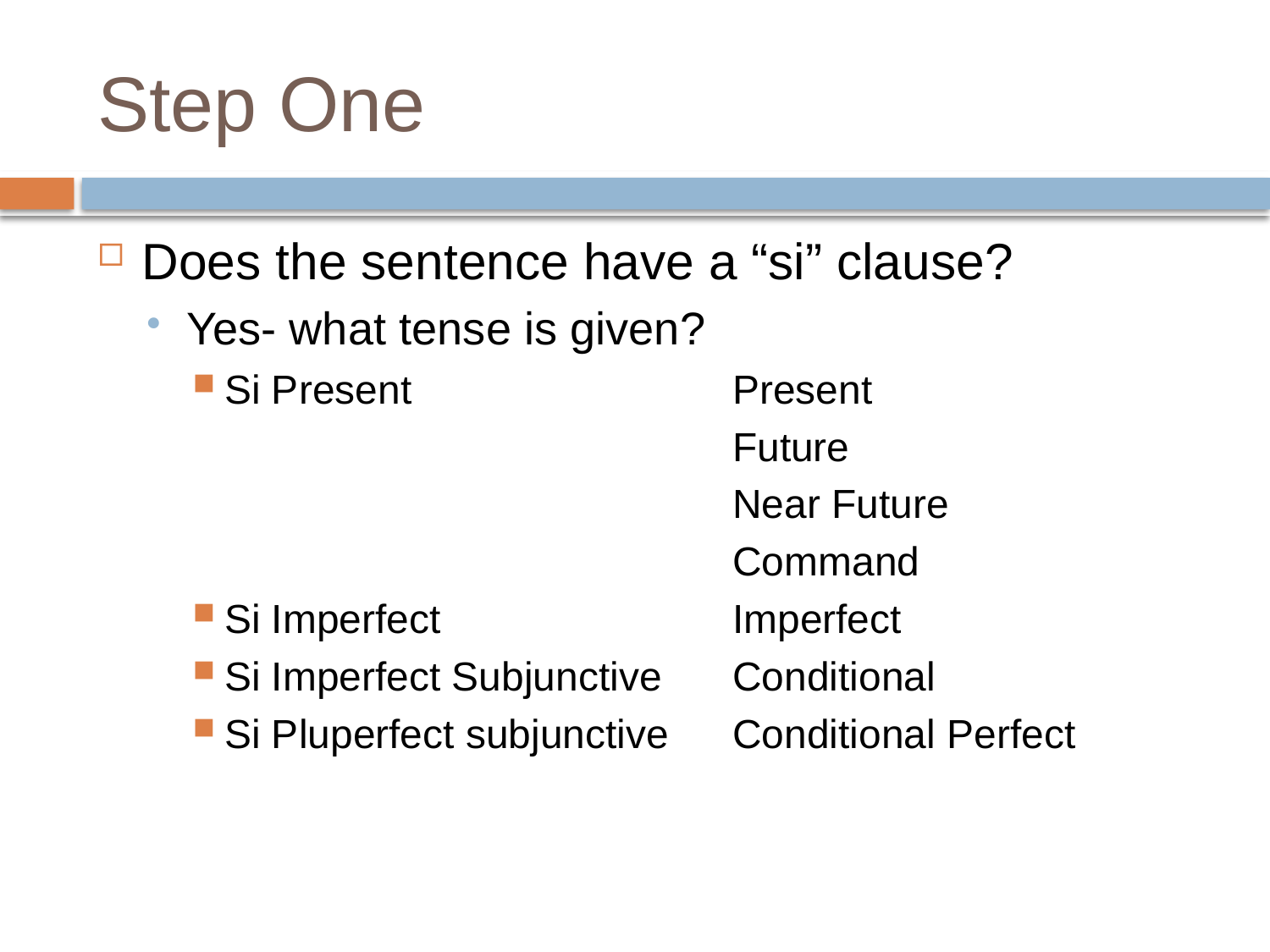

# Step One
Does the sentence have a “si” clause?
Yes- what tense is given?
Si Present			Present
					Future
					Near Future
					Command
Si Imperfect			Imperfect
Si Imperfect Subjunctive	Conditional
Si Pluperfect subjunctive	Conditional Perfect